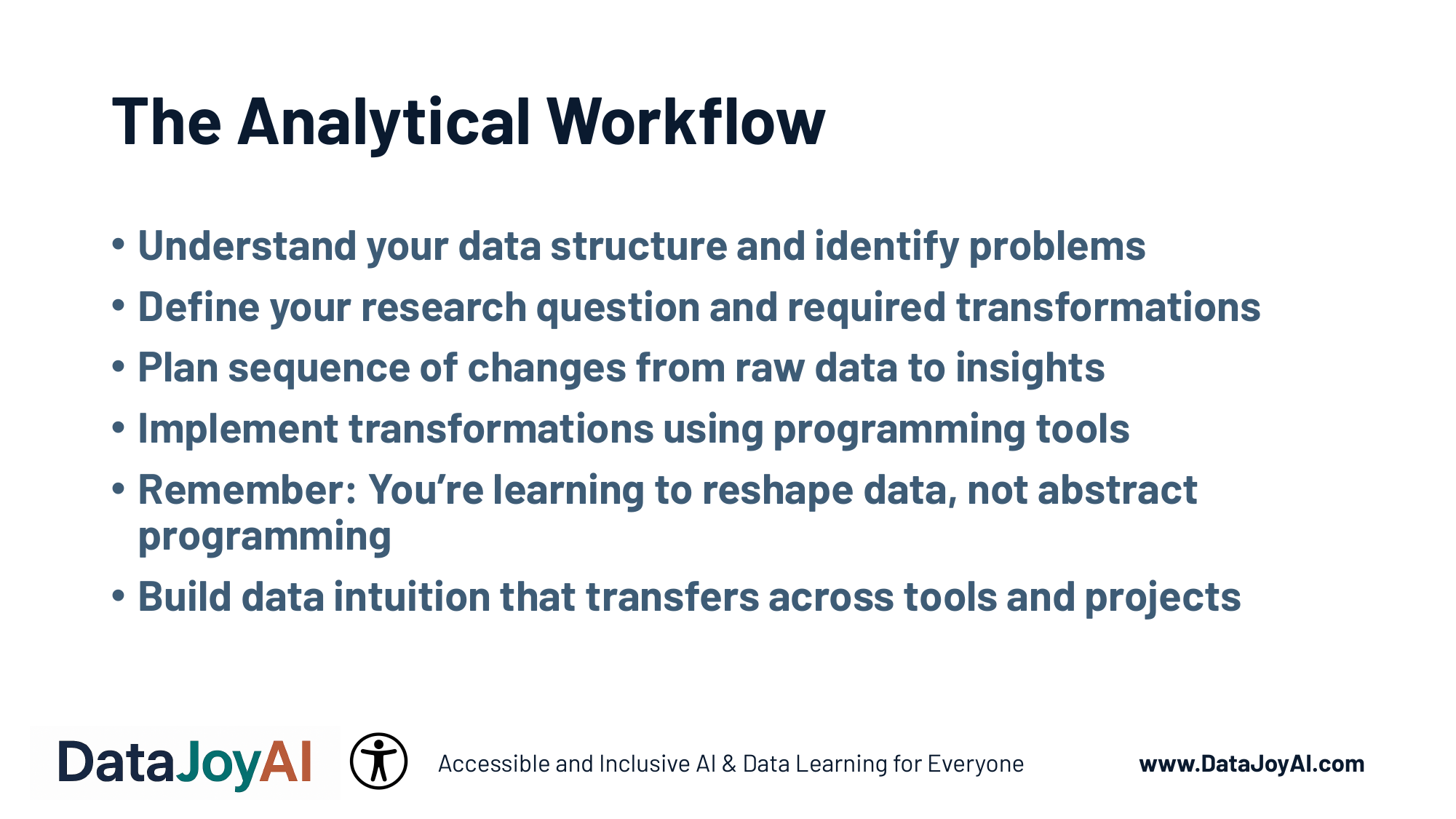

# The Analytical Workflow
Understand your data structure and identify problems
Define your research question and required transformations
Plan sequence of changes from raw data to insights
Implement transformations using programming tools
Remember: You’re learning to reshape data, not abstract programming
Build data intuition that transfers across tools and projects